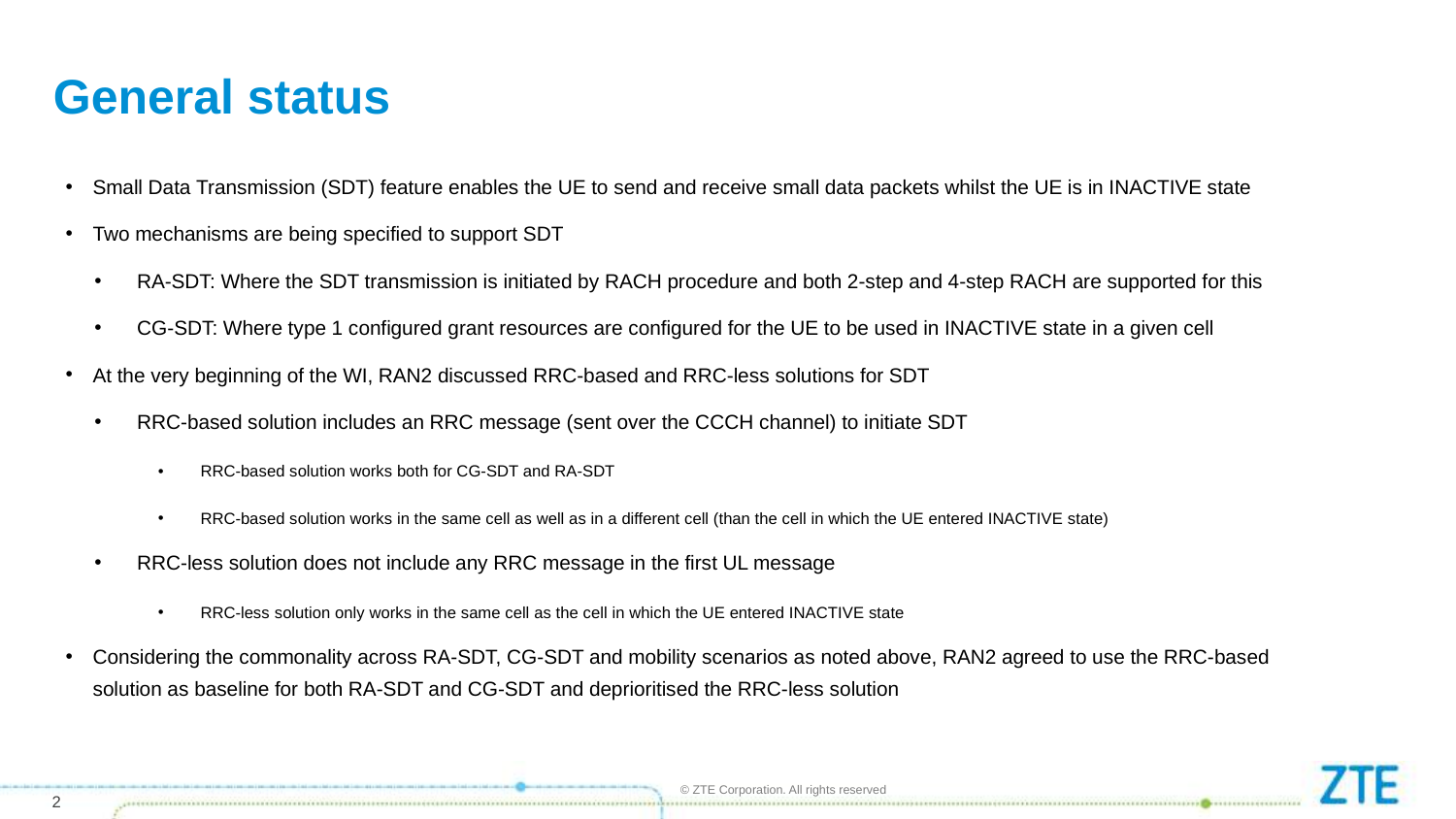

# General status
Small Data Transmission (SDT) feature enables the UE to send and receive small data packets whilst the UE is in INACTIVE state
Two mechanisms are being specified to support SDT
RA-SDT: Where the SDT transmission is initiated by RACH procedure and both 2-step and 4-step RACH are supported for this
CG-SDT: Where type 1 configured grant resources are configured for the UE to be used in INACTIVE state in a given cell
At the very beginning of the WI, RAN2 discussed RRC-based and RRC-less solutions for SDT
RRC-based solution includes an RRC message (sent over the CCCH channel) to initiate SDT
RRC-based solution works both for CG-SDT and RA-SDT
RRC-based solution works in the same cell as well as in a different cell (than the cell in which the UE entered INACTIVE state)
RRC-less solution does not include any RRC message in the first UL message
RRC-less solution only works in the same cell as the cell in which the UE entered INACTIVE state
Considering the commonality across RA-SDT, CG-SDT and mobility scenarios as noted above, RAN2 agreed to use the RRC-based solution as baseline for both RA-SDT and CG-SDT and deprioritised the RRC-less solution